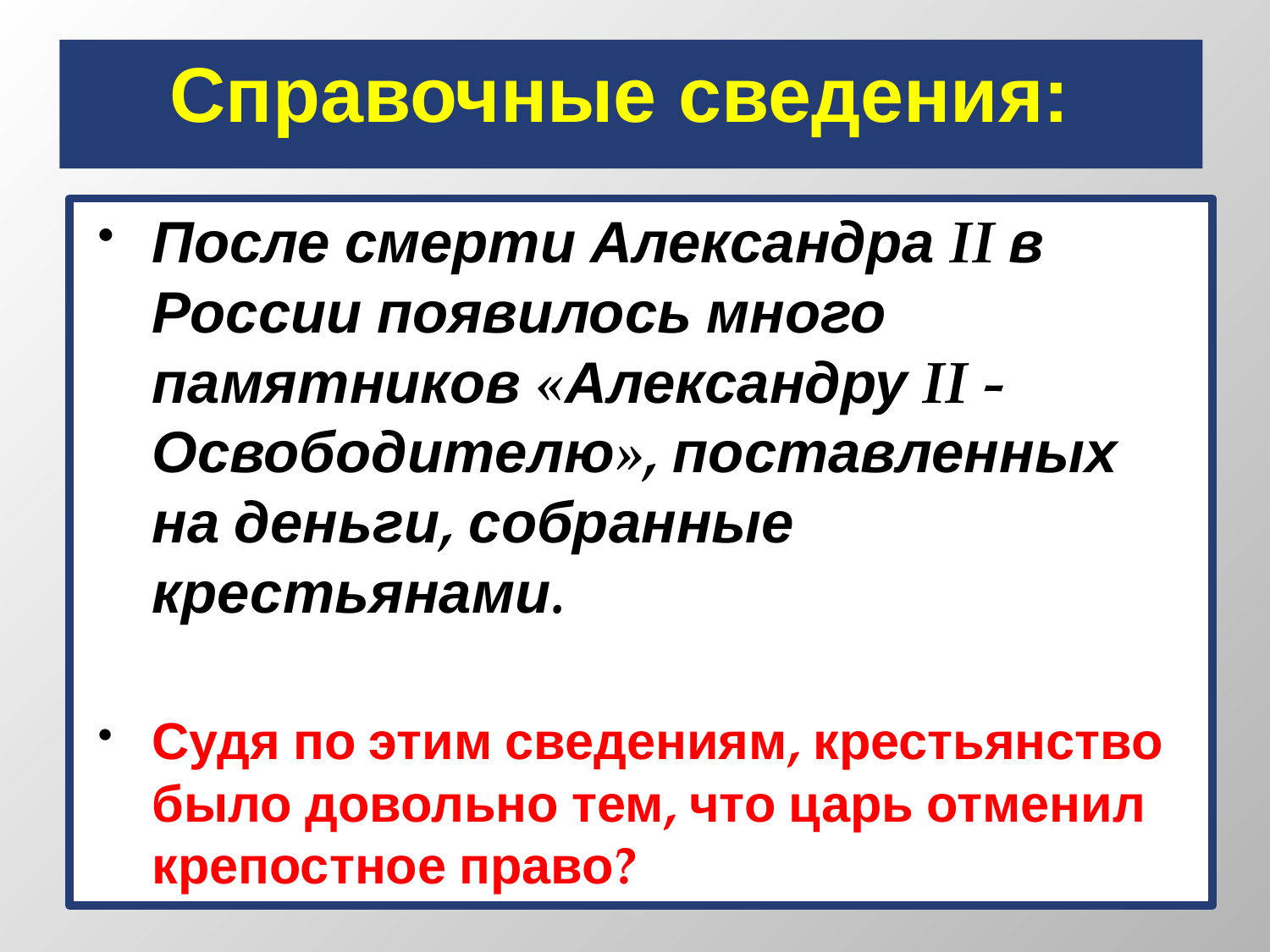

# Справочные сведения:
После смерти Александра II в России появилось много памятников «Александру II - Освободителю», поставленных на деньги, собранные крестьянами.

Судя по этим сведениям, крестьянство было довольно тем, что царь от­менил крепостное право?